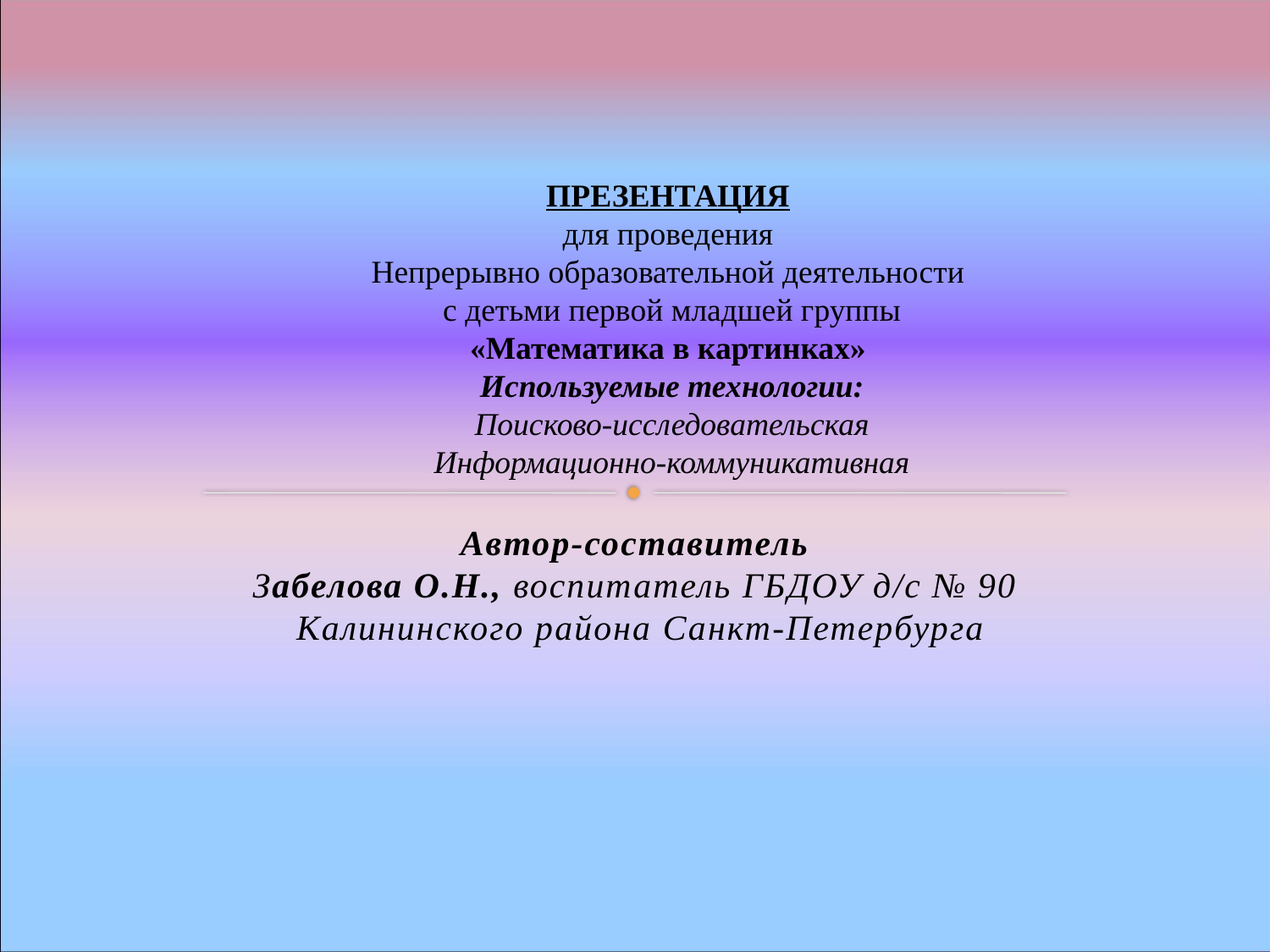

ПРЕЗЕНТАЦИЯ
для проведения
Непрерывно образовательной деятельности
с детьми первой младшей группы
«Математика в картинках»
Используемые технологии:
Поисково-исследовательская
Информационно-коммуникативная
Автор-составитель
Забелова О.Н., воспитатель ГБДОУ д/с № 90
Калининского района Санкт-Петербурга